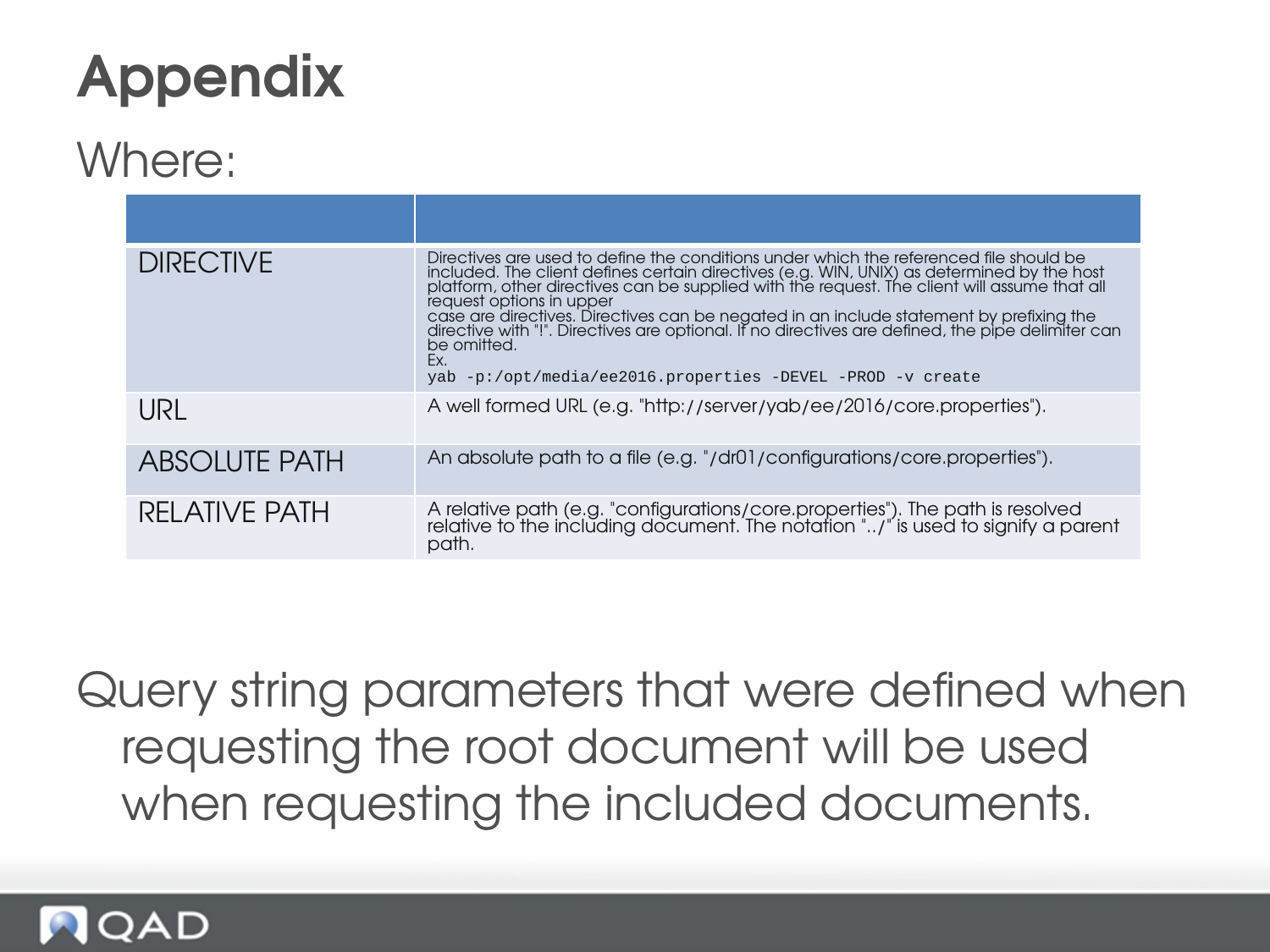

# Appendix
Where:

Query string parameters that were defined when requesting the root document will be used when requesting the included documents.
|  |  |
| --- | --- |
| DIRECTIVE | Directives are used to define the conditions under which the referenced file should be included. The client defines certain directives (e.g. WIN, UNIX) as determined by the host platform, other directives can be supplied with the request. The client will assume that all request options in upper case are directives. Directives can be negated in an include statement by prefixing the directive with "!". Directives are optional. If no directives are defined, the pipe delimiter can be omitted. Ex. yab -p:/opt/media/ee2016.properties -DEVEL -PROD -v create |
| URL | A well formed URL (e.g. "http://server/yab/ee/2016/core.properties"). |
| ABSOLUTE PATH | An absolute path to a file (e.g. "/dr01/configurations/core.properties"). |
| RELATIVE PATH | A relative path (e.g. "configurations/core.properties"). The path is resolved relative to the including document. The notation "../" is used to signify a parent path. |